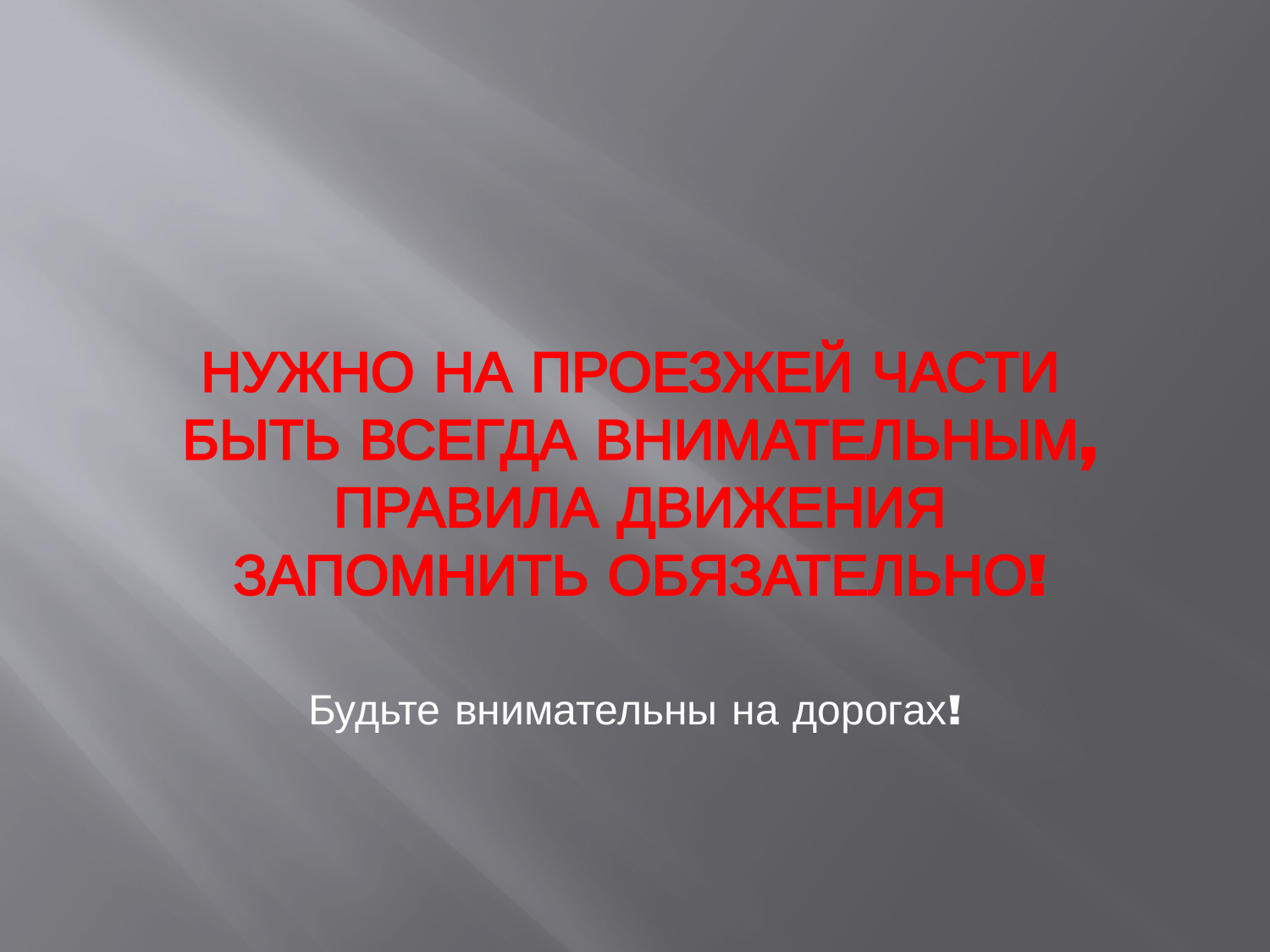

# Нужно на проезжей части Быть всегда внимательным, Правила движения ЗАПОМНИТЬ ОБЯЗАТЕЛЬНО!
Будьте внимательны на дорогах!